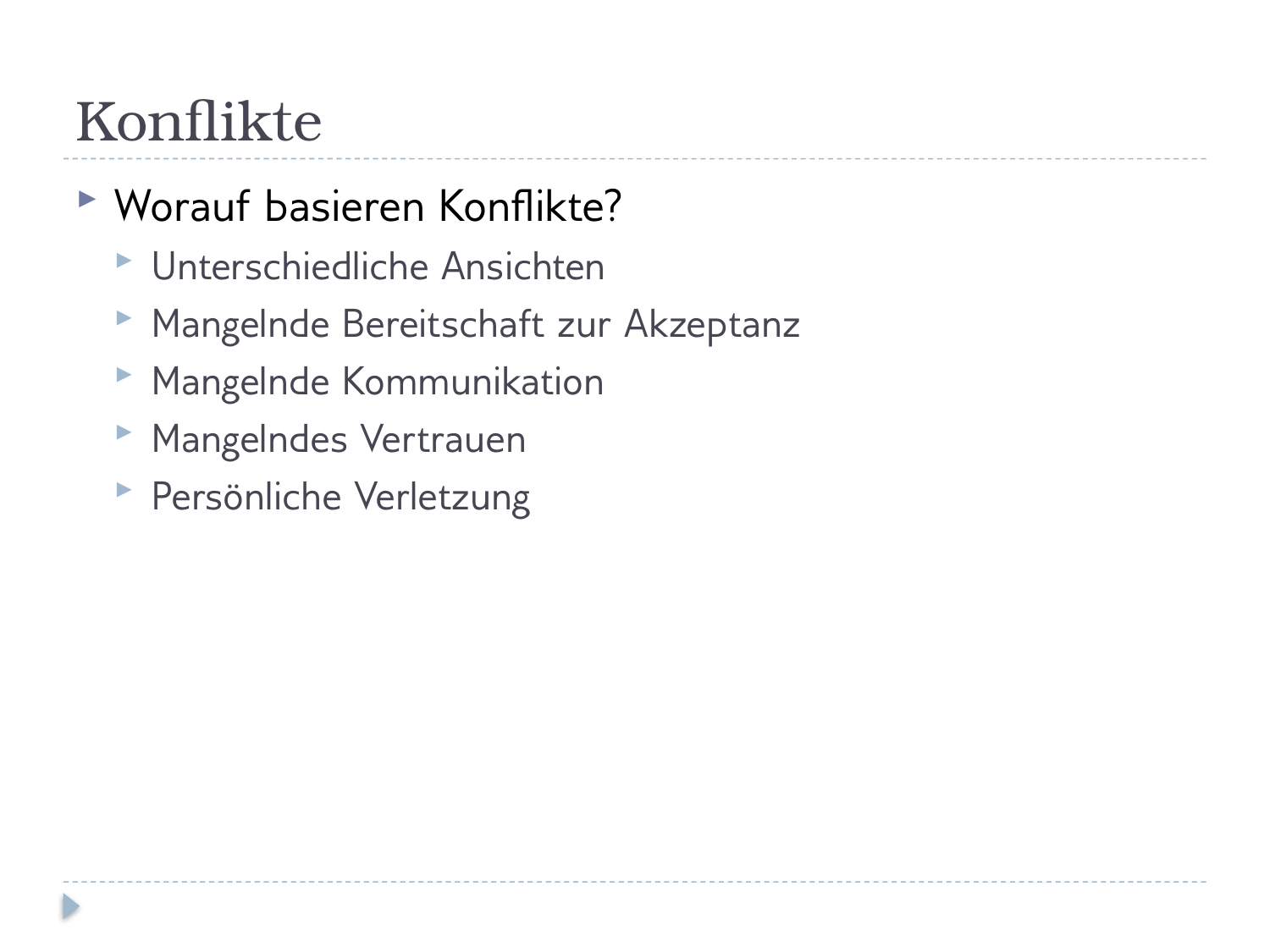

# Konflikte
Worauf basieren Konflikte?
Unterschiedliche Ansichten
Mangelnde Bereitschaft zur Akzeptanz
Mangelnde Kommunikation
Mangelndes Vertrauen
Persönliche Verletzung